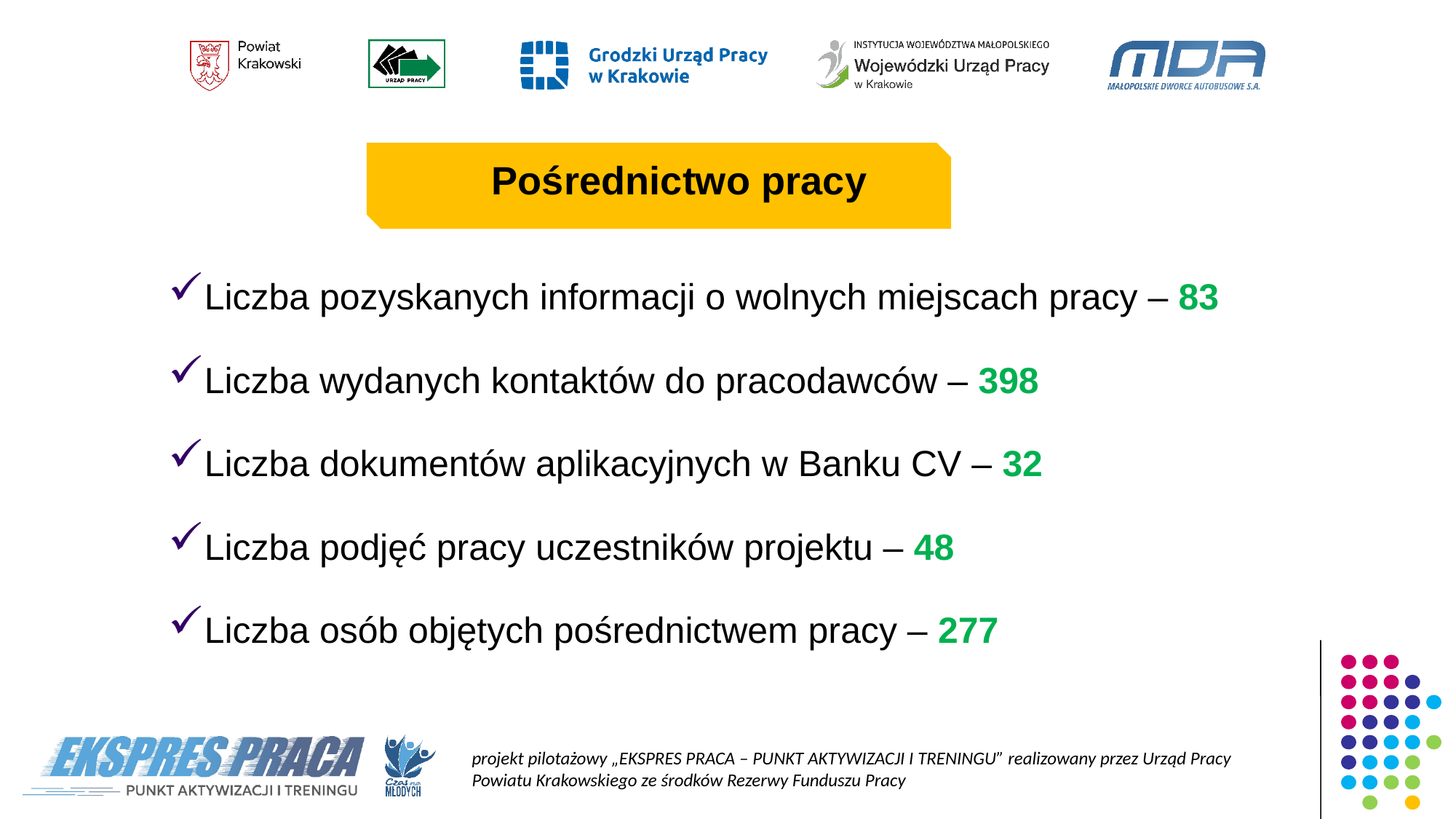

Pośrednictwo pracy
Liczba pozyskanych informacji o wolnych miejscach pracy – 83
Liczba wydanych kontaktów do pracodawców – 398
Liczba dokumentów aplikacyjnych w Banku CV – 32
Liczba podjęć pracy uczestników projektu – 48
Liczba osób objętych pośrednictwem pracy – 277